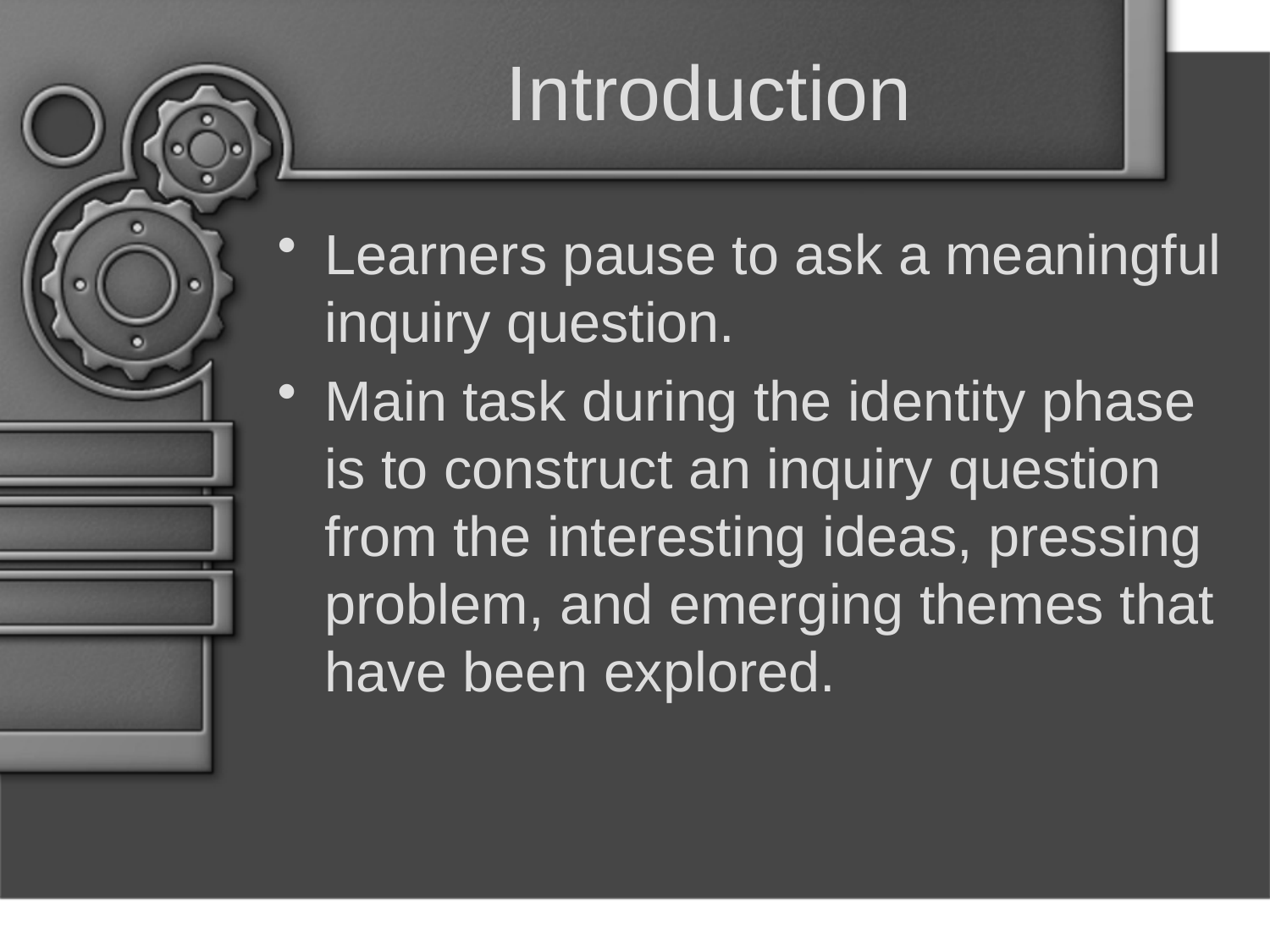

# Introduction
Learners pause to ask a meaningful inquiry question.
Main task during the identity phase is to construct an inquiry question from the interesting ideas, pressing problem, and emerging themes that have been explored.